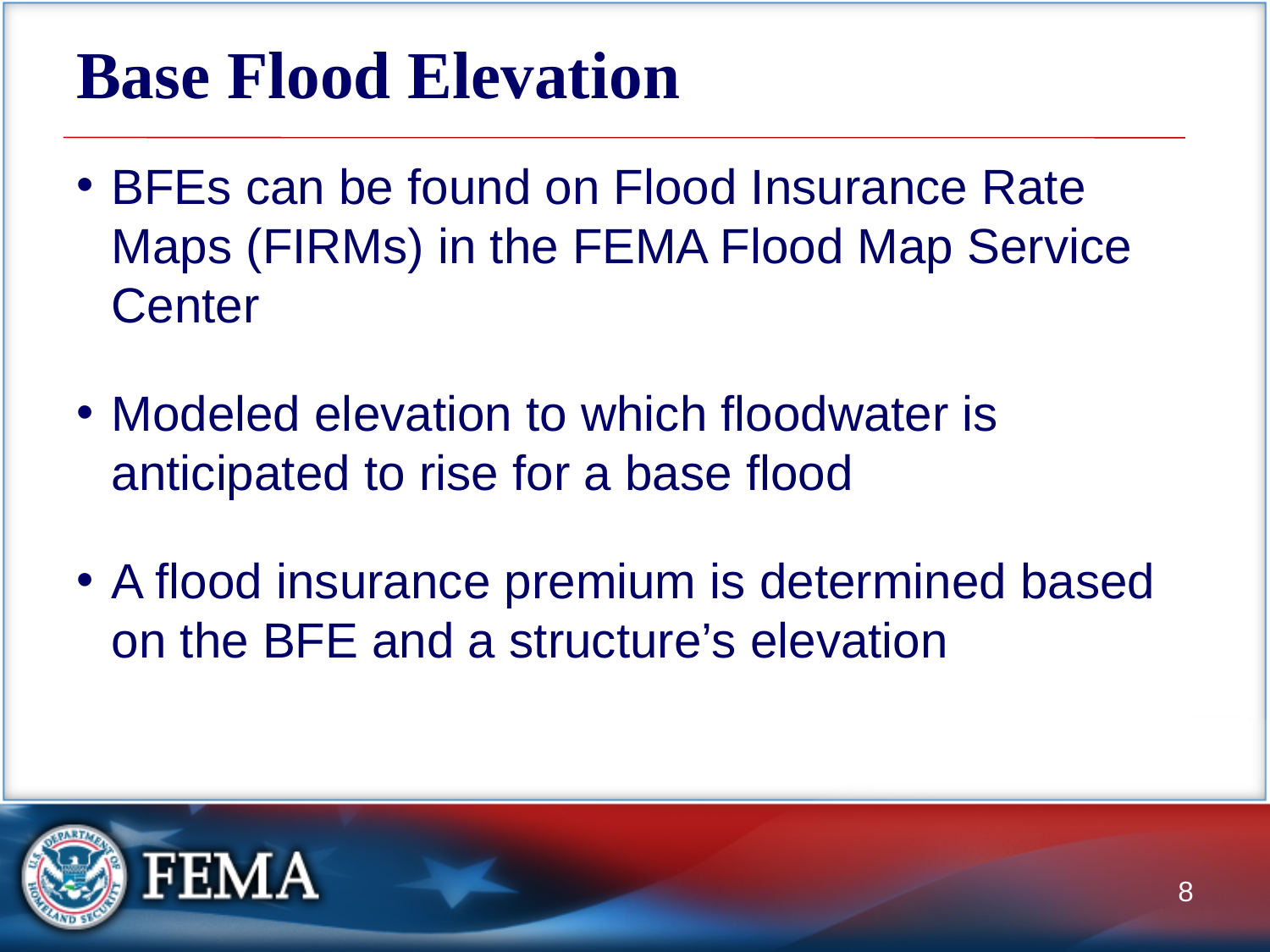

# Base Flood Elevation
BFEs can be found on Flood Insurance Rate Maps (FIRMs) in the FEMA Flood Map Service Center
Modeled elevation to which floodwater is anticipated to rise for a base flood
A flood insurance premium is determined based on the BFE and a structure’s elevation
8